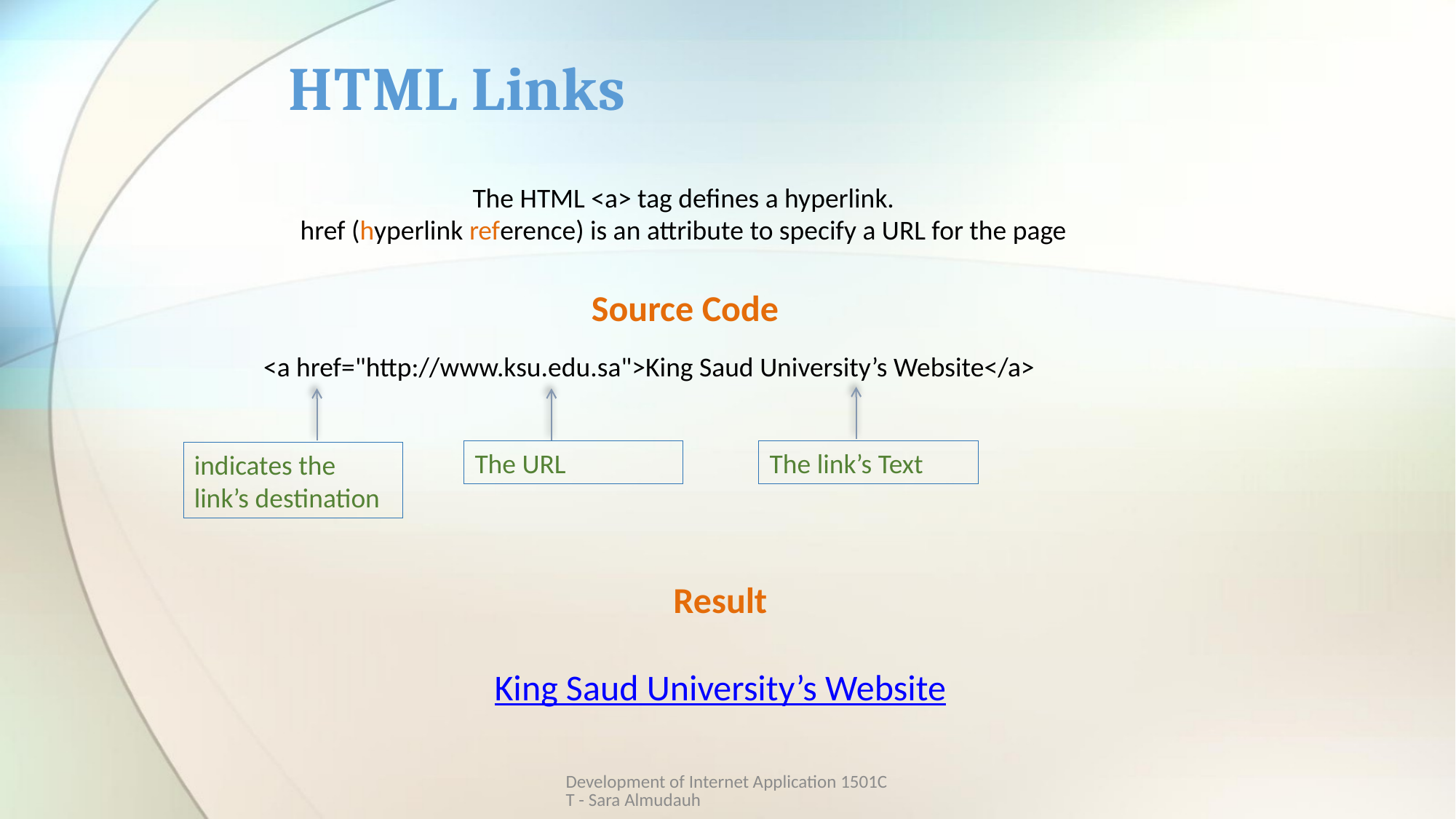

# HTML Links
The HTML <a> tag defines a hyperlink.
href (hyperlink reference) is an attribute to specify a URL for the page
Source Code
<a href="http://www.ksu.edu.sa">King Saud University’s Website</a>
The URL
The link’s Text
indicates the link’s destination
Result

King Saud University’s Website

Development of Internet Application 1501CT - Sara Almudauh